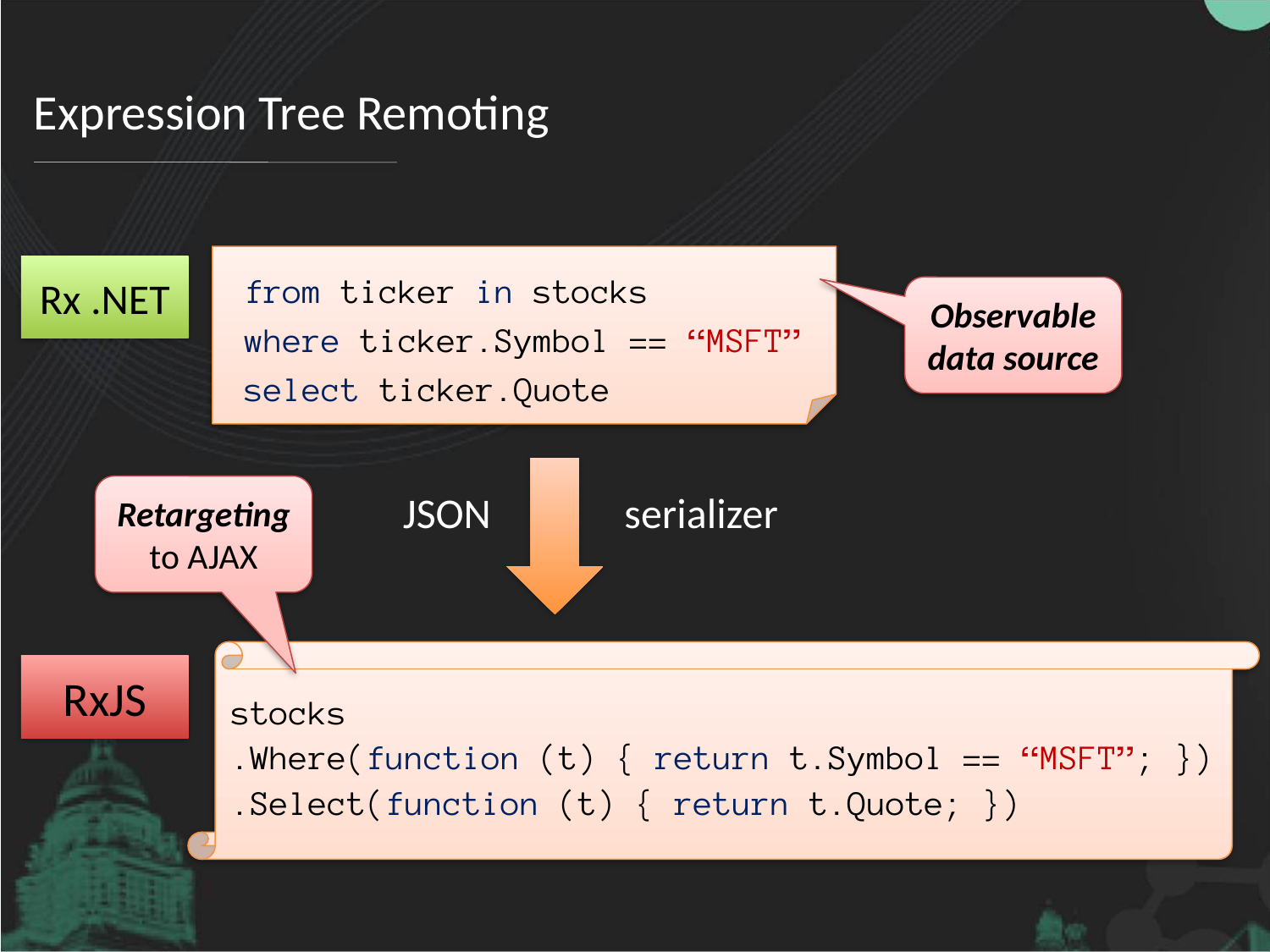

# Expression Tree Remoting

Rx .NET
from ticker in stocks
where ticker.Symbol == “MSFT”
select ticker.Quote
Observable data source

Retargeting to AJAX
JSON              serializer

RxJS
stocks
.Where(function (t) { return t.Symbol == “MSFT”; })
.Select(function (t) { return t.Quote; })